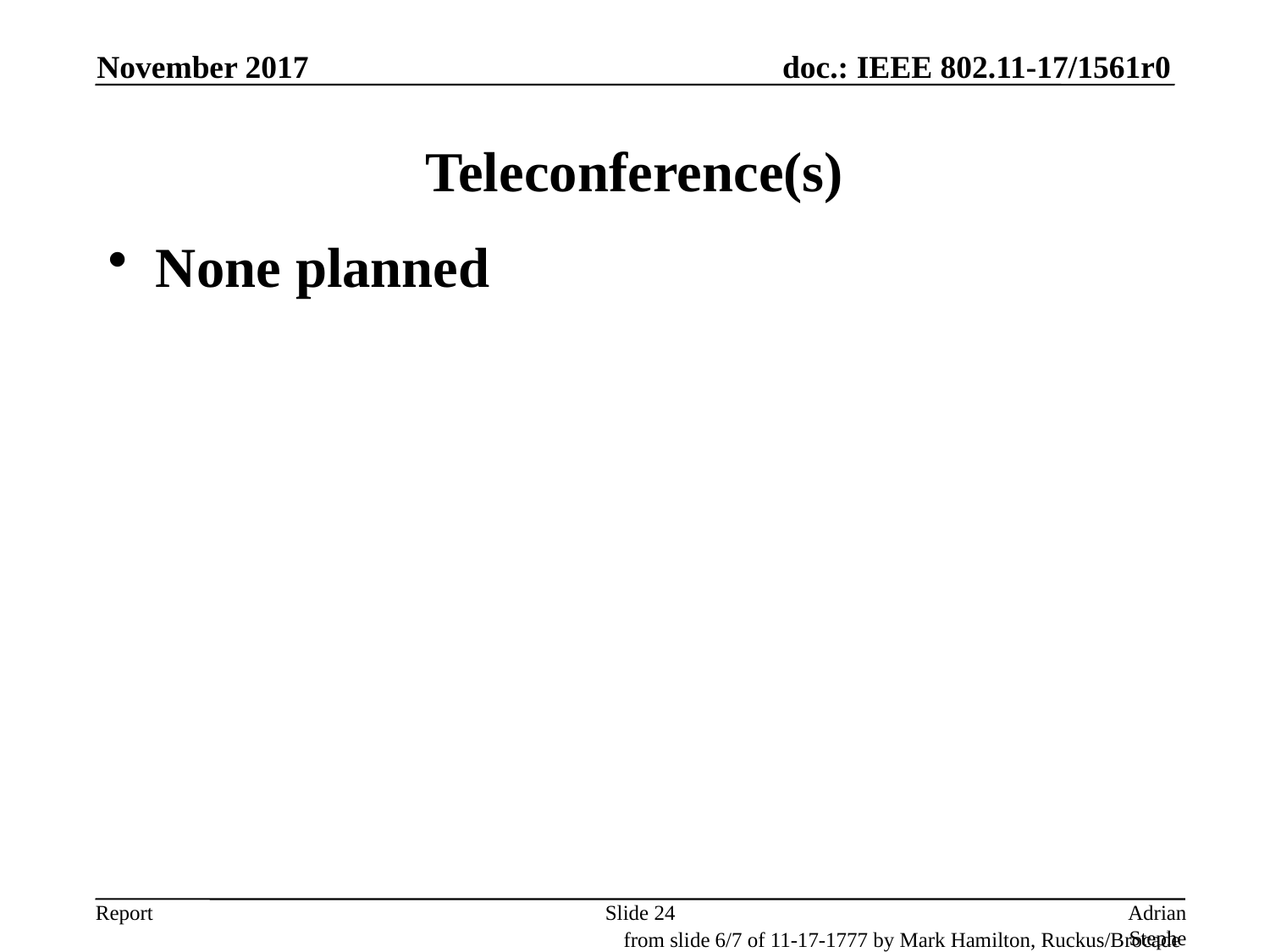

November 2017
# Teleconference(s)
None planned
Slide 24
Adrian Stephens, Intel Corporation
from slide 6/7 of 11-17-1777 by Mark Hamilton, Ruckus/Brocade